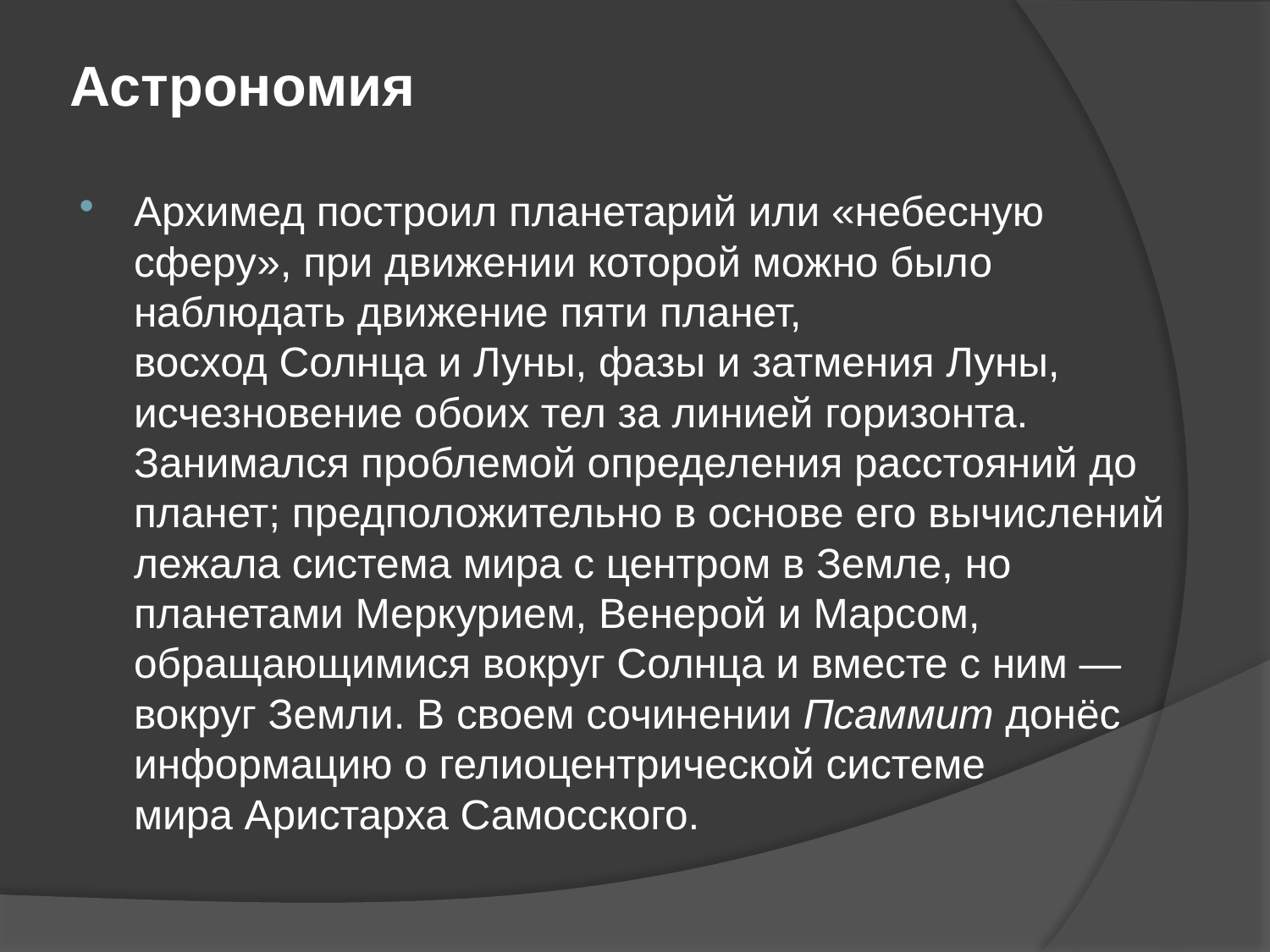

# Астрономия
Архимед построил планетарий или «небесную сферу», при движении которой можно было наблюдать движение пяти планет, восход Солнца и Луны, фазы и затмения Луны, исчезновение обоих тел за линией горизонта. Занимался проблемой определения расстояний до планет; предположительно в основе его вычислений лежала система мира с центром в Земле, но планетами Меркурием, Венерой и Марсом, обращающимися вокруг Солнца и вместе с ним — вокруг Земли. В своем сочинении Псаммит донёс информацию о гелиоцентрической системе мира Аристарха Самосского.